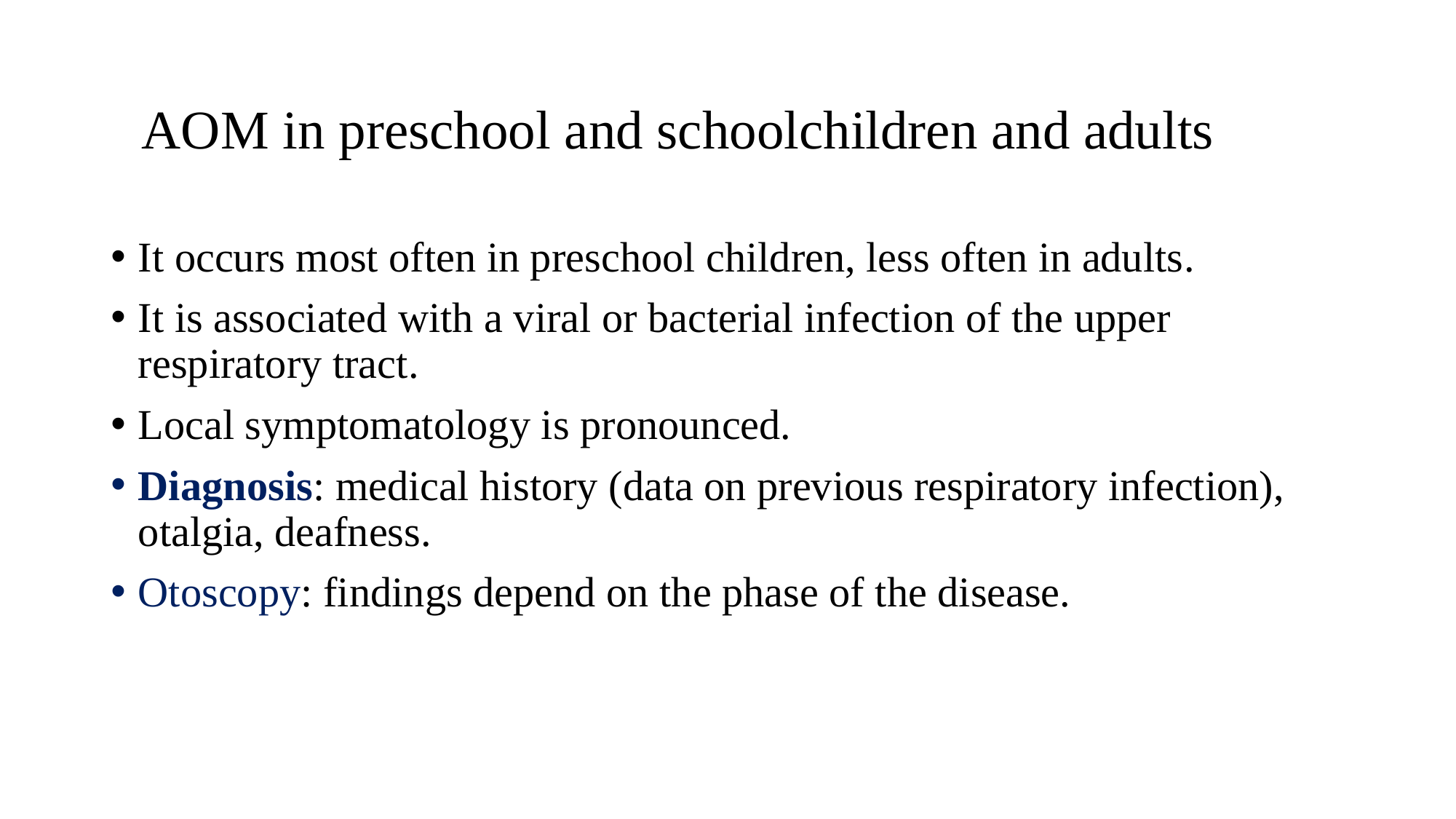

# AOM in preschool and schoolchildren and adults
It occurs most often in preschool children, less often in adults.
It is associated with a viral or bacterial infection of the upper respiratory tract.
Local symptomatology is pronounced.
Diagnosis: medical history (data on previous respiratory infection), otalgia, deafness.
Otoscopy: findings depend on the phase of the disease.